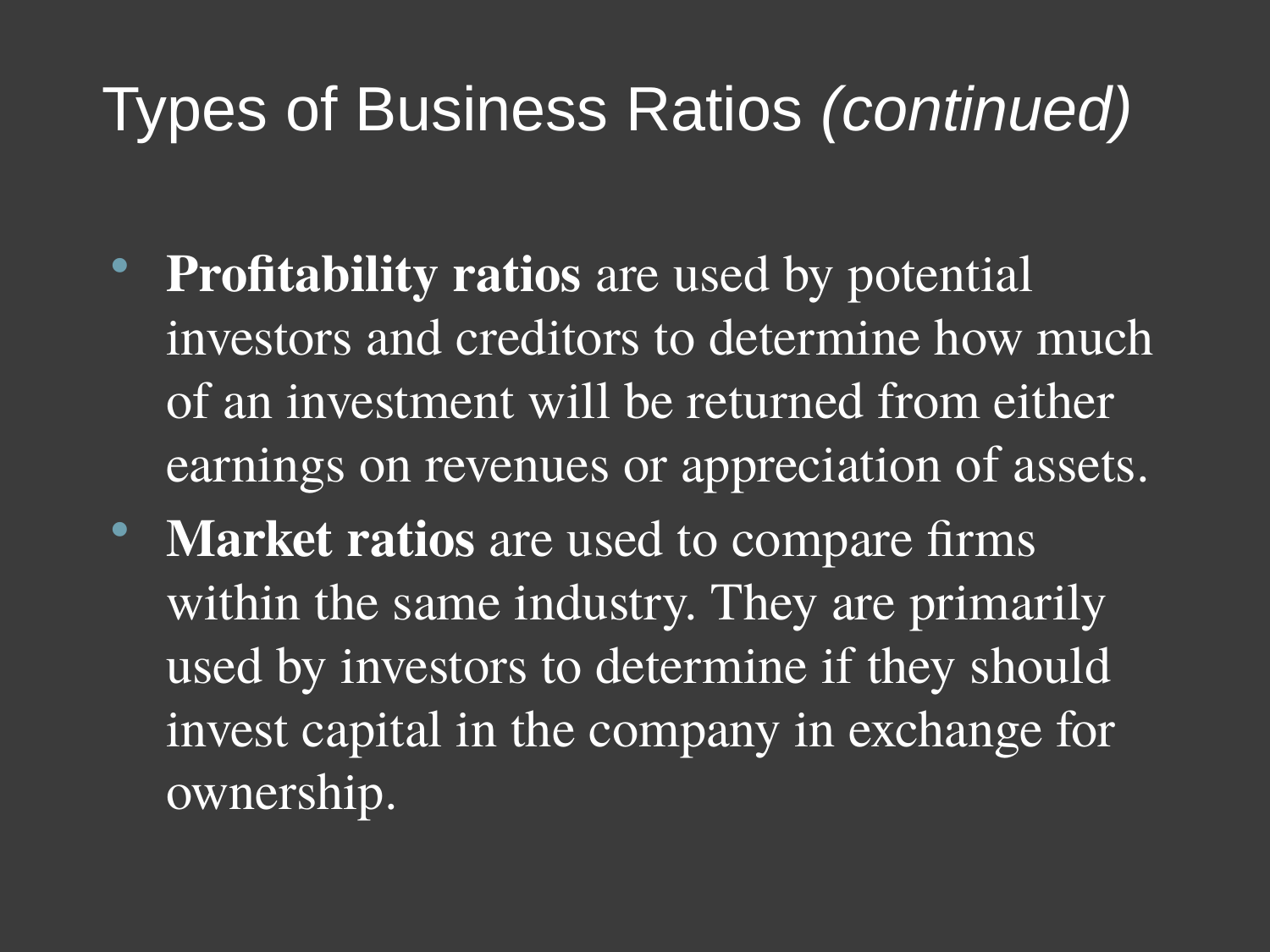

# Types of Business Ratios (continued)
Profitability ratios are used by potential investors and creditors to determine how much of an investment will be returned from either earnings on revenues or appreciation of assets.
Market ratios are used to compare firms within the same industry. They are primarily used by investors to determine if they should invest capital in the company in exchange for ownership.